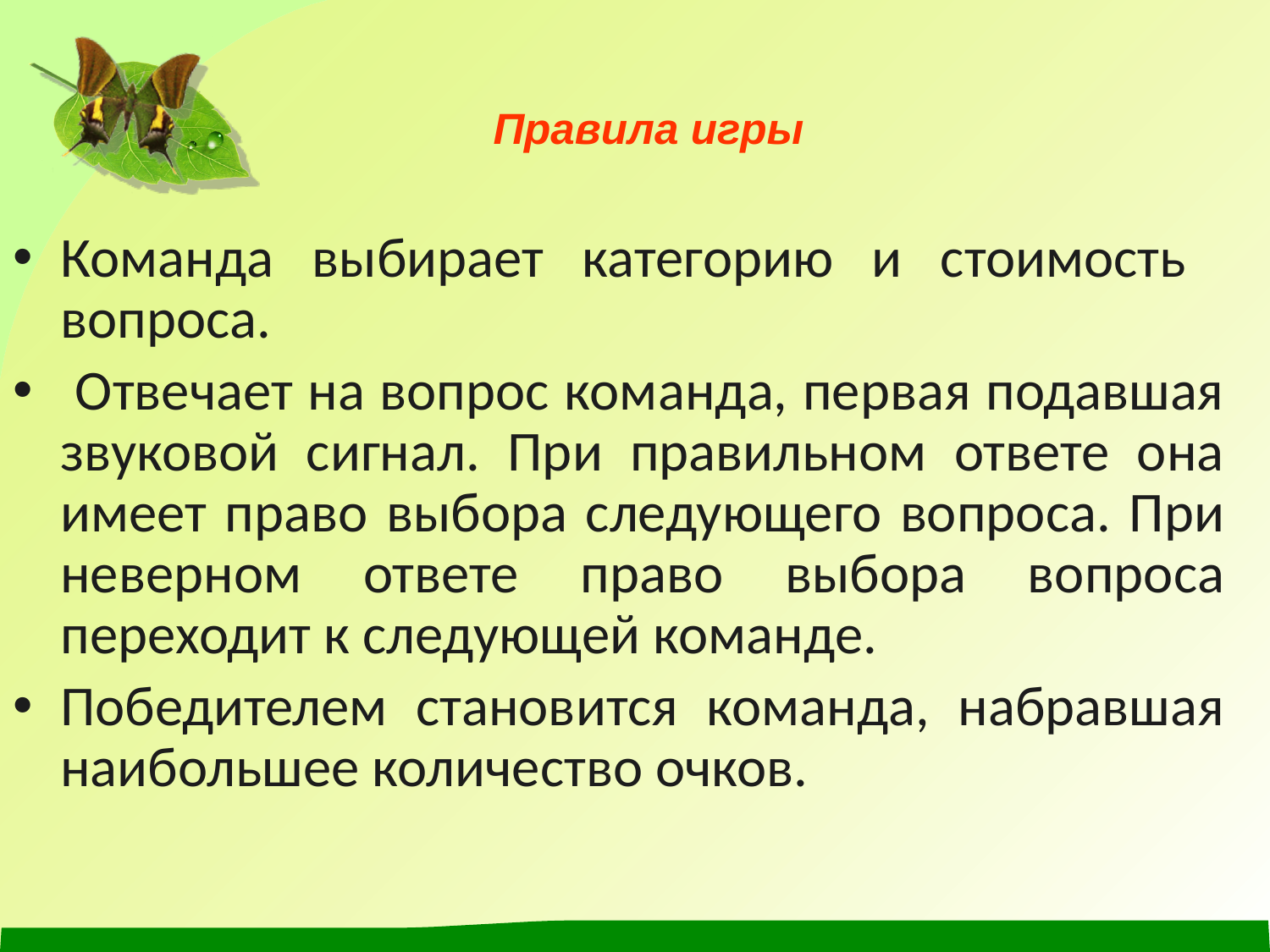

# Правила игры
Команда выбирает категорию и стоимость  вопроса.
 Отвечает на вопрос команда, первая подавшая звуковой сигнал. При правильном ответе она имеет право выбора следующего вопроса. При неверном ответе право выбора вопроса переходит к следующей команде.
Победителем становится команда, набравшая наибольшее количество очков.